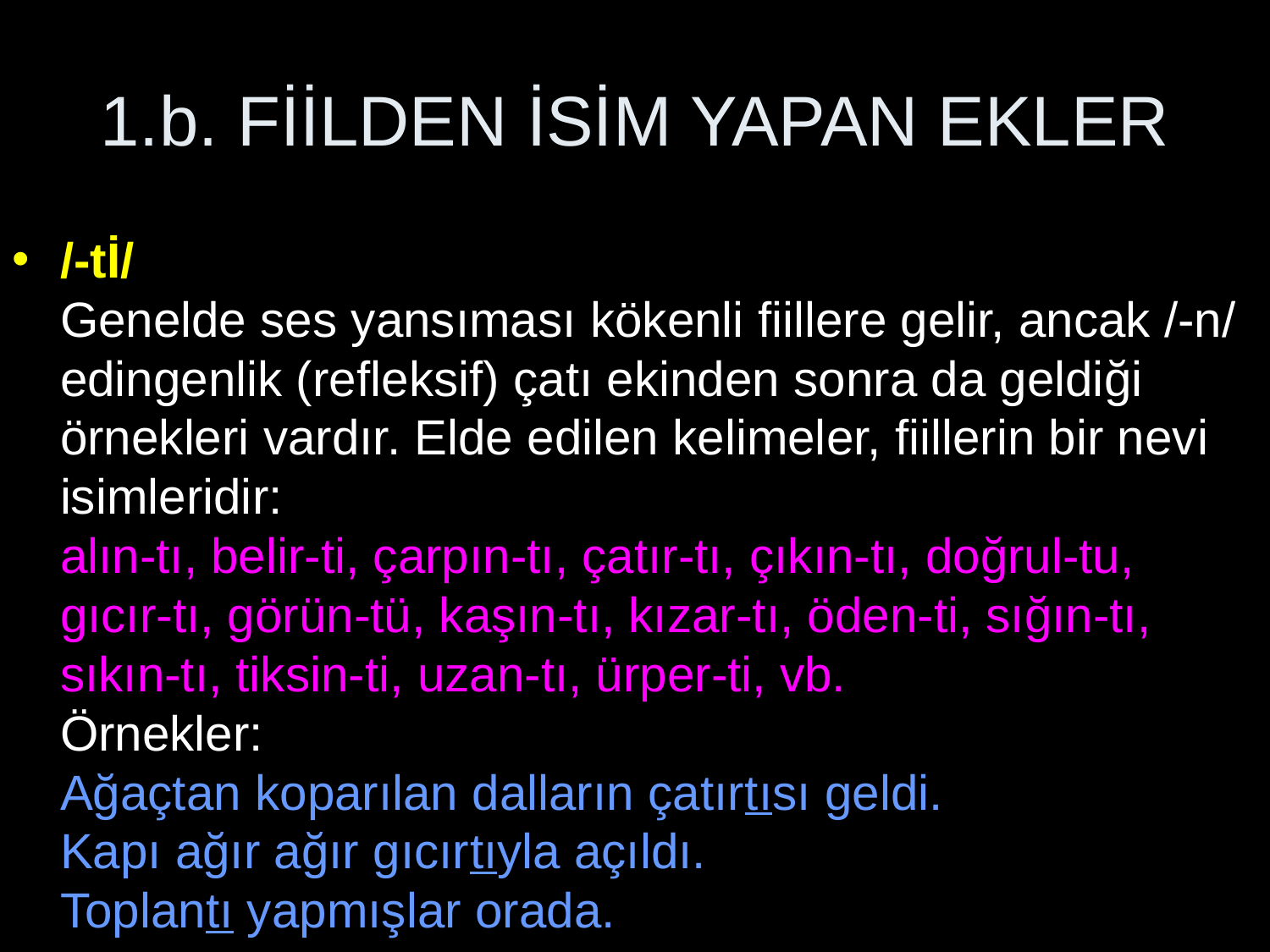

# 1.b. FİİLDEN İSİM YAPAN EKLER
/-tİ/
Genelde ses yansıması kökenli fiillere gelir, ancak /-n/ edingenlik (refleksif) çatı ekinden sonra da geldiği örnekleri vardır. Elde edilen kelimeler, fiillerin bir nevi isimleridir:
alın-tı, belir-ti, çarpın-tı, çatır-tı, çıkın-tı, doğrul-tu, gıcır-tı, görün-tü, kaşın-tı, kızar-tı, öden-ti, sığın-tı, sıkın-tı, tiksin-ti, uzan-tı, ürper-ti, vb.
Örnekler:
Ağaçtan koparılan dalların çatırtısı geldi.
Kapı ağır ağır gıcırtıyla açıldı.
Toplantı yapmışlar orada.